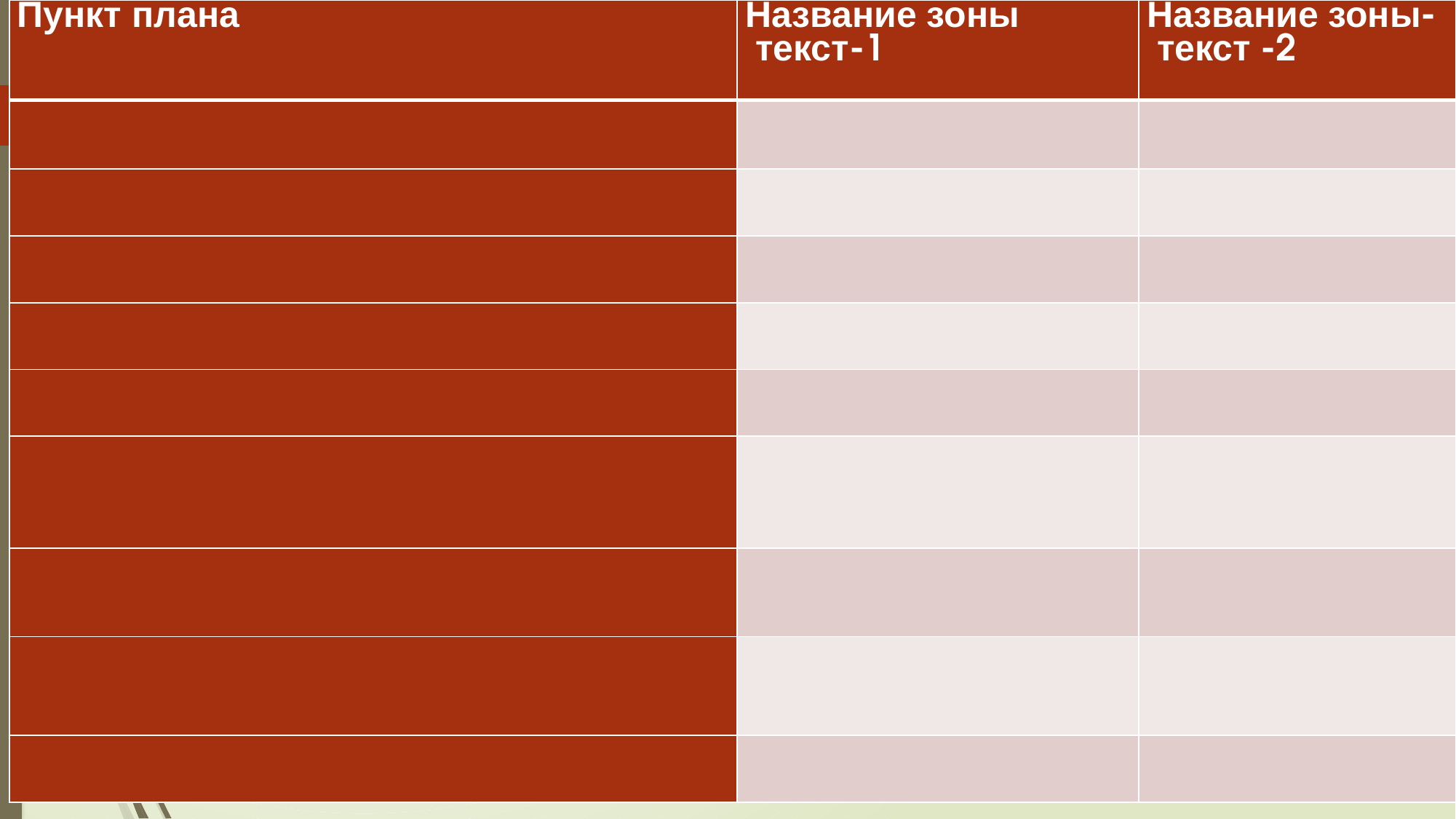

| Пункт плана | Название зоны текст-1 | Название зоны- текст -2 |
| --- | --- | --- |
|  |  |  |
|  |  |  |
|  |  |  |
|  |  |  |
|  |  |  |
|  |  |  |
|  |  |  |
|  |  |  |
|  |  |  |